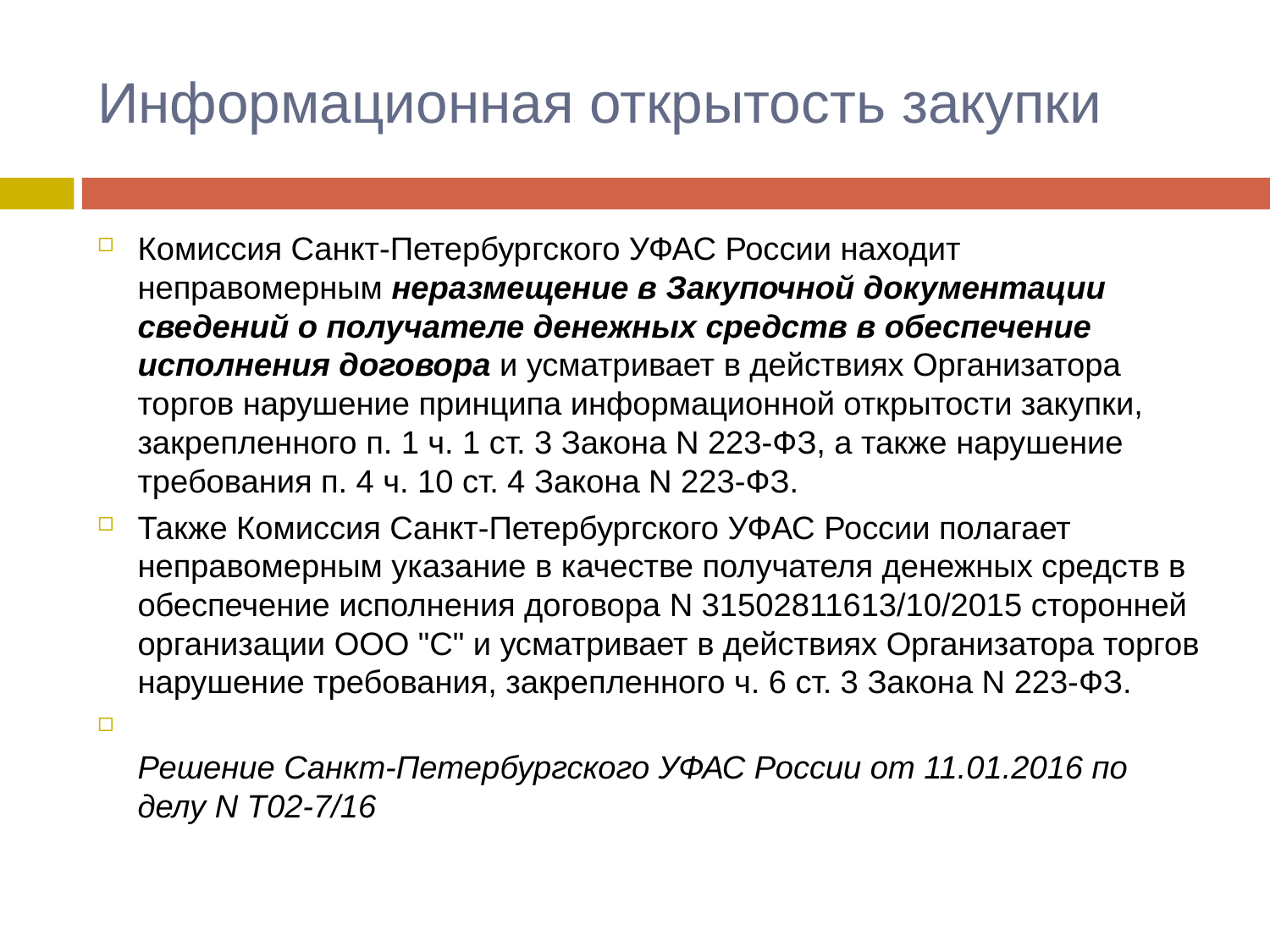

# Информационная открытость закупки
Комиссия Санкт-Петербургского УФАС России находит неправомерным неразмещение в Закупочной документации сведений о получателе денежных средств в обеспечение исполнения договора и усматривает в действиях Организатора торгов нарушение принципа информационной открытости закупки, закрепленного п. 1 ч. 1 ст. 3 Закона N 223-ФЗ, а также нарушение требования п. 4 ч. 10 ст. 4 Закона N 223-ФЗ.
Также Комиссия Санкт-Петербургского УФАС России полагает неправомерным указание в качестве получателя денежных средств в обеспечение исполнения договора N 31502811613/10/2015 сторонней организации ООО "С" и усматривает в действиях Организатора торгов нарушение требования, закрепленного ч. 6 ст. 3 Закона N 223-ФЗ.
Решение Санкт-Петербургского УФАС России от 11.01.2016 по делу N Т02-7/16